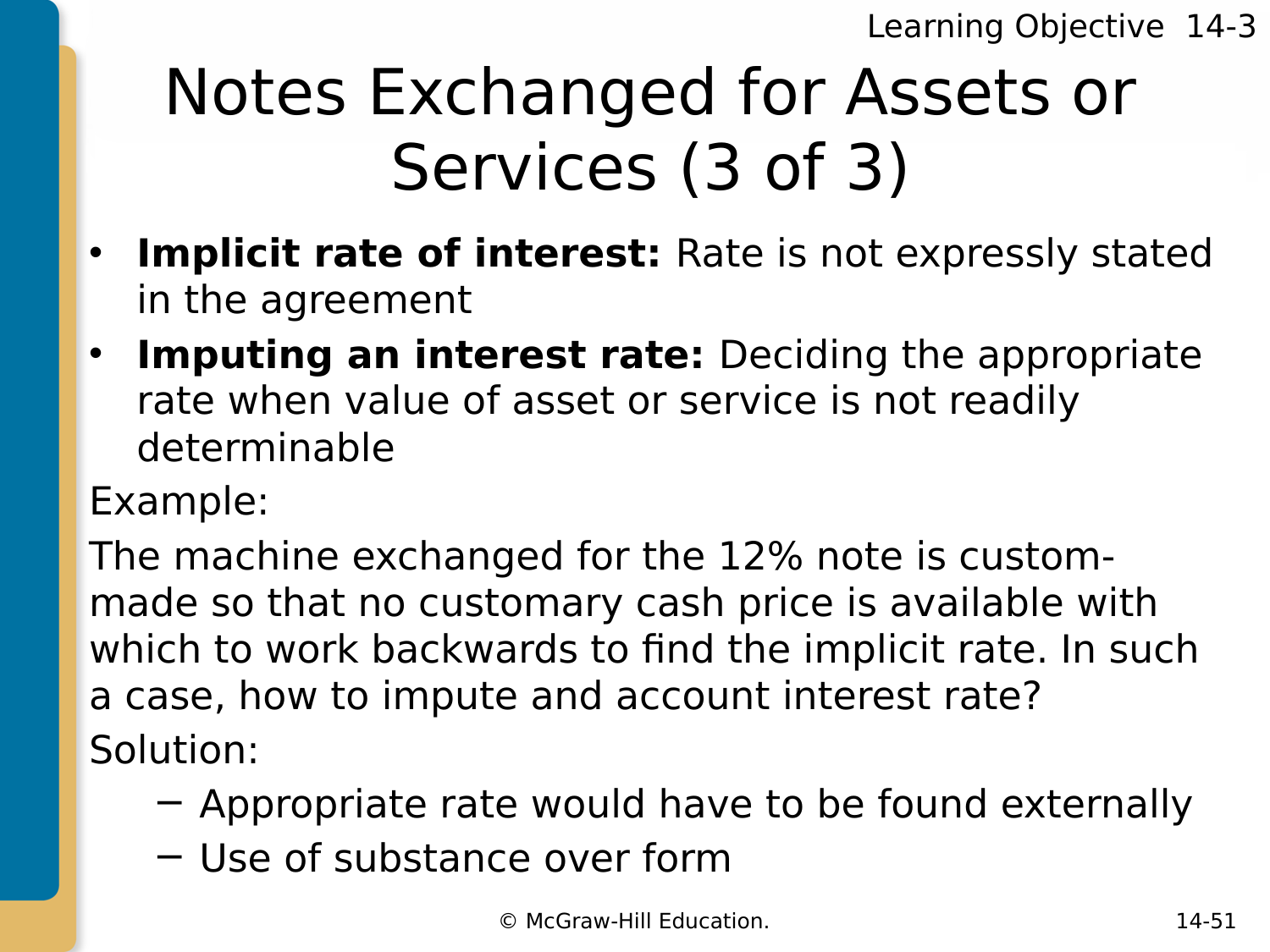

Learning Objective  14-3
# Notes Exchanged for Assets or Services (3 of 3)
Implicit rate of interest: Rate is not expressly stated in the agreement
Imputing an interest rate: Deciding the appropriate rate when value of asset or service is not readily determinable
Example:
The machine exchanged for the 12% note is custom-made so that no customary cash price is available with which to work backwards to find the implicit rate. In such a case, how to impute and account interest rate?
Solution:
Appropriate rate would have to be found externally
Use of substance over form